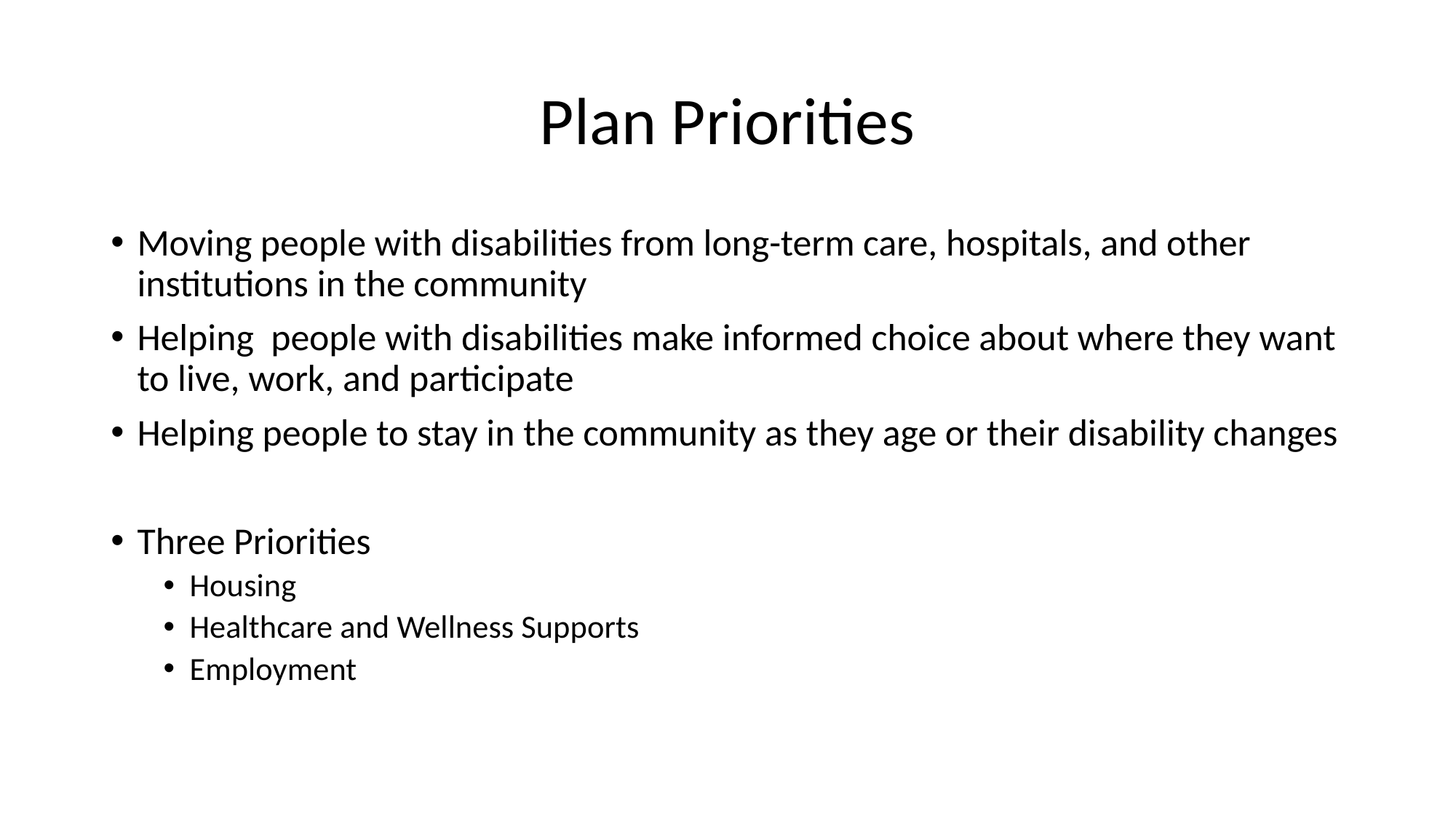

# Plan Priorities
Moving people with disabilities from long-term care, hospitals, and other institutions in the community
Helping  people with disabilities make informed choice about where they want to live, work, and participate
Helping people to stay in the community as they age or their disability changes

Three Priorities
Housing
Healthcare and Wellness Supports
Employment